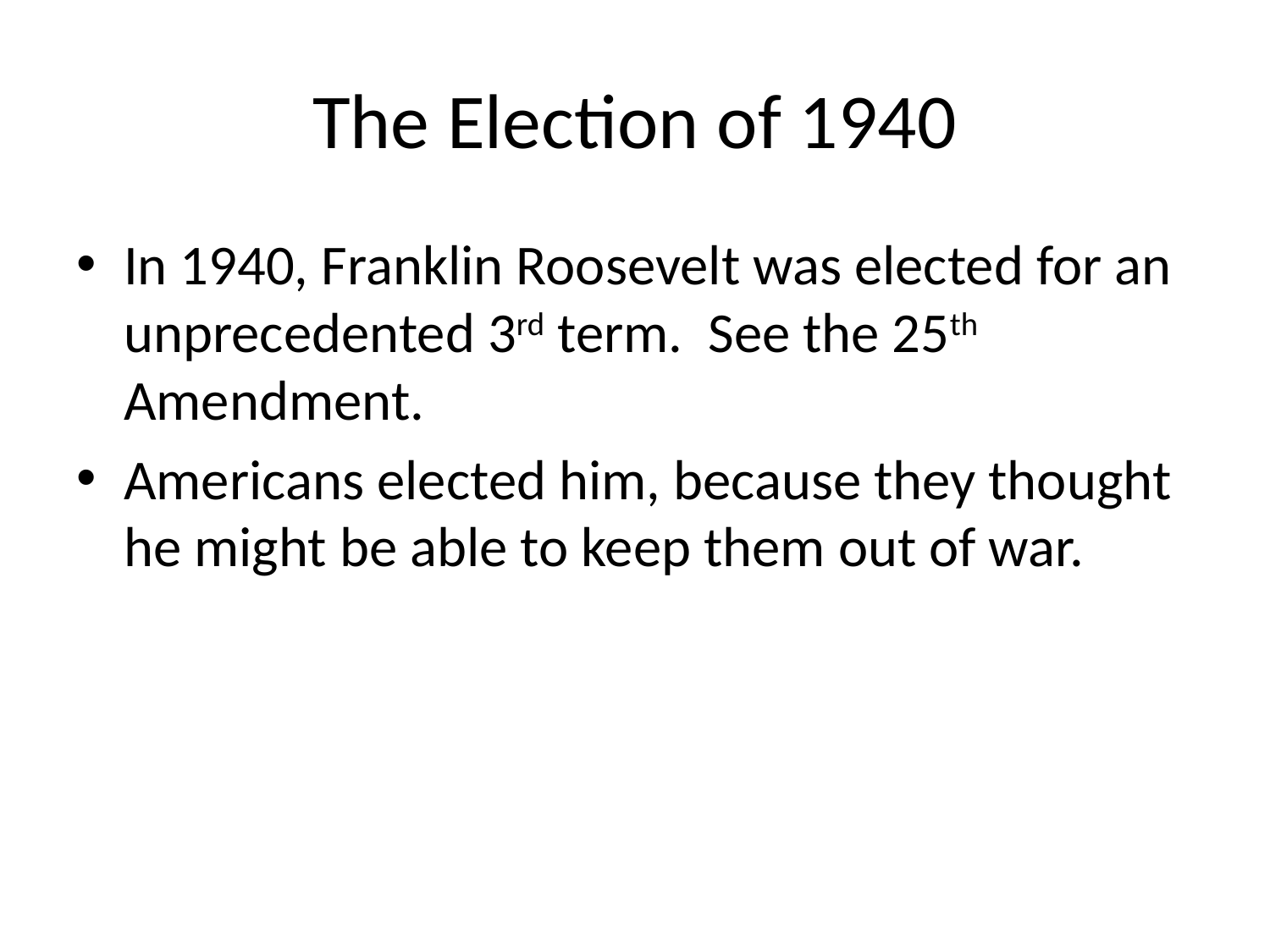

# The Election of 1940
In 1940, Franklin Roosevelt was elected for an unprecedented 3rd term.  See the 25th Amendment.
Americans elected him, because they thought he might be able to keep them out of war.